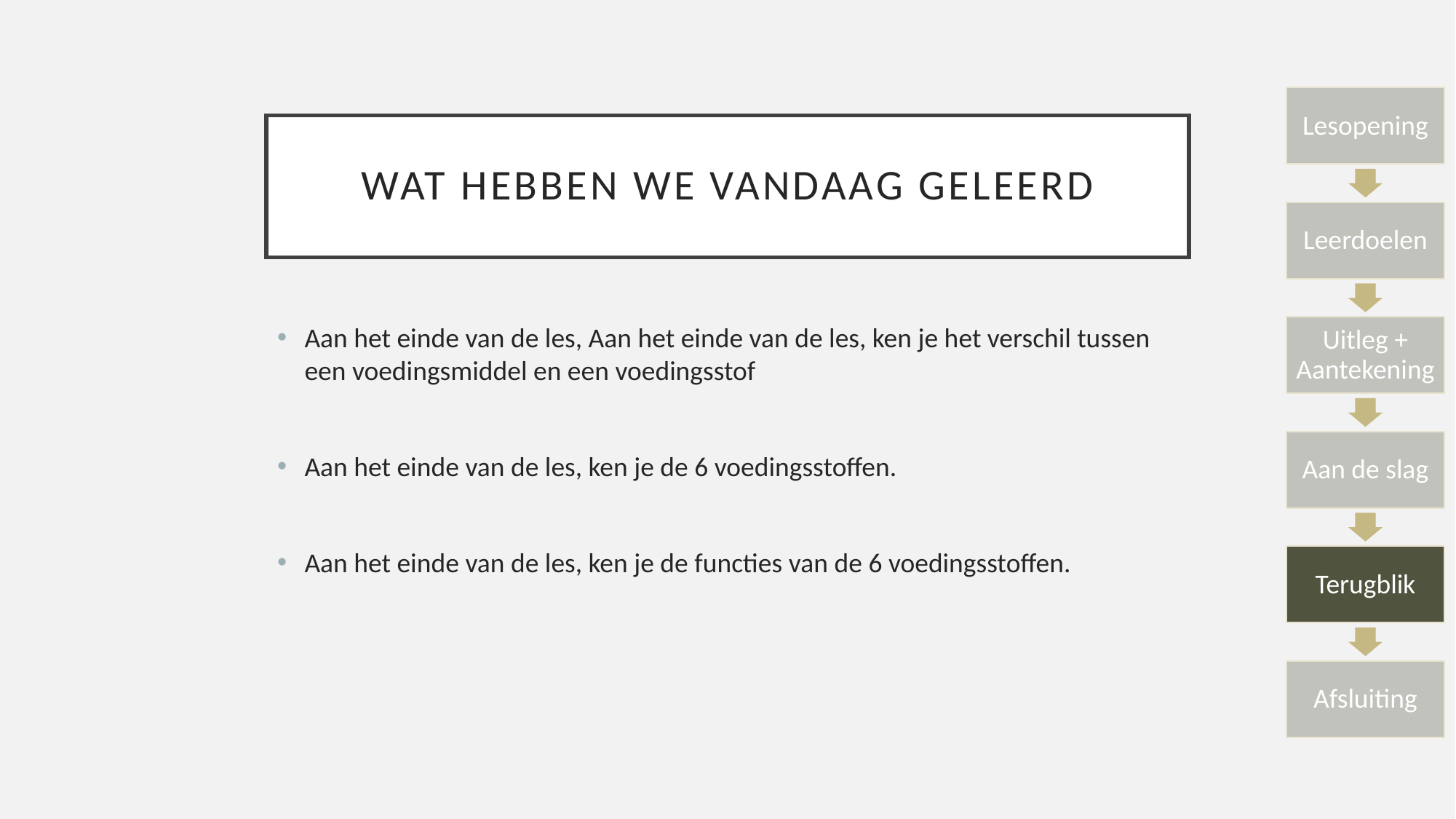

Lesopening

Leerdoelen

Uitleg + Aantekening

Aan de slag

Terugblik

Afsluiting
# Wat hebben we vandaag geleerd
Aan het einde van de les, Aan het einde van de les, ken je het verschil tussen een voedingsmiddel en een voedingsstof

Aan het einde van de les, ken je de 6 voedingsstoffen.

Aan het einde van de les, ken je de functies van de 6 voedingsstoffen.